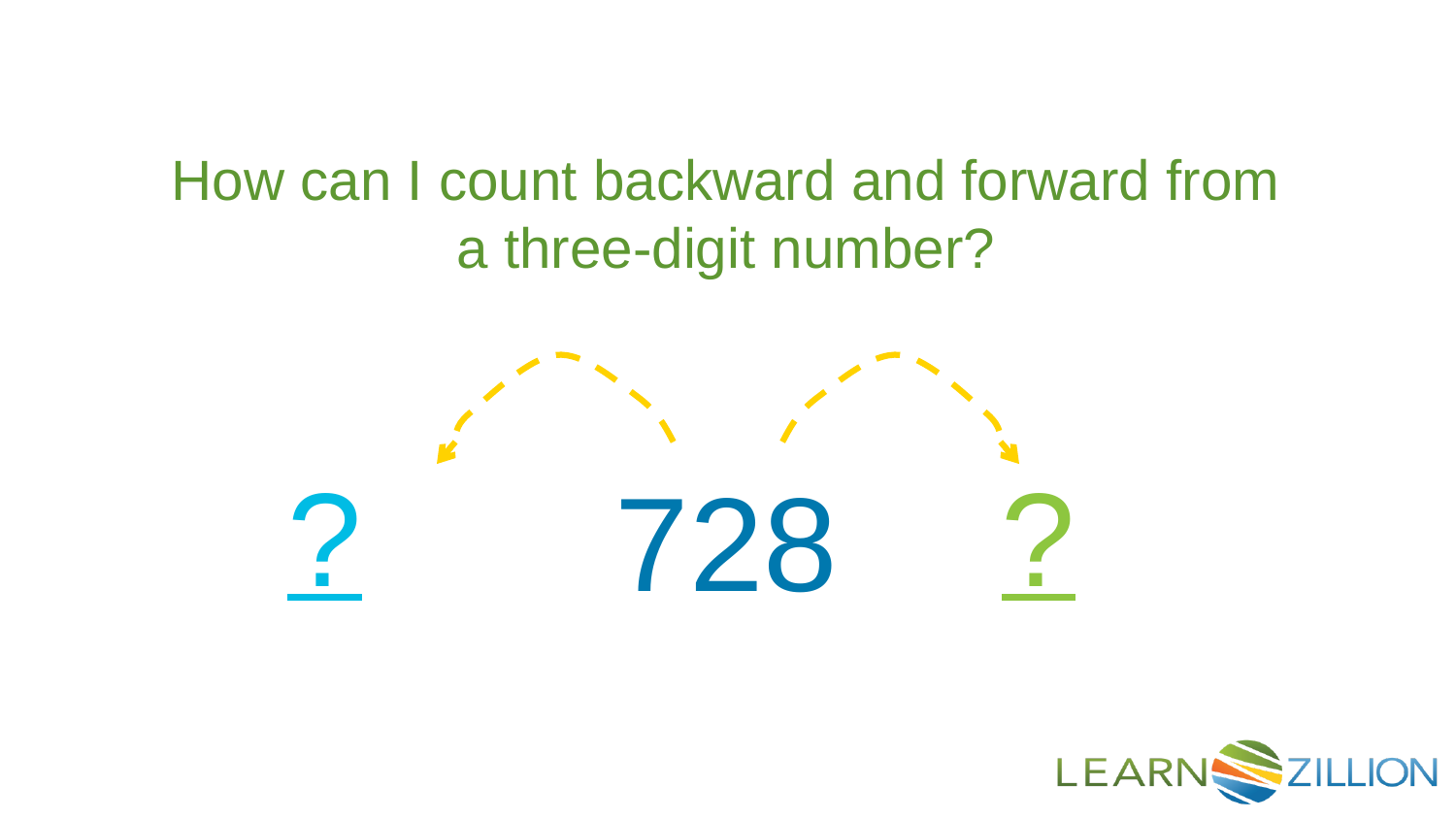

How can I count backward and forward from a three-digit number?

?
?
728